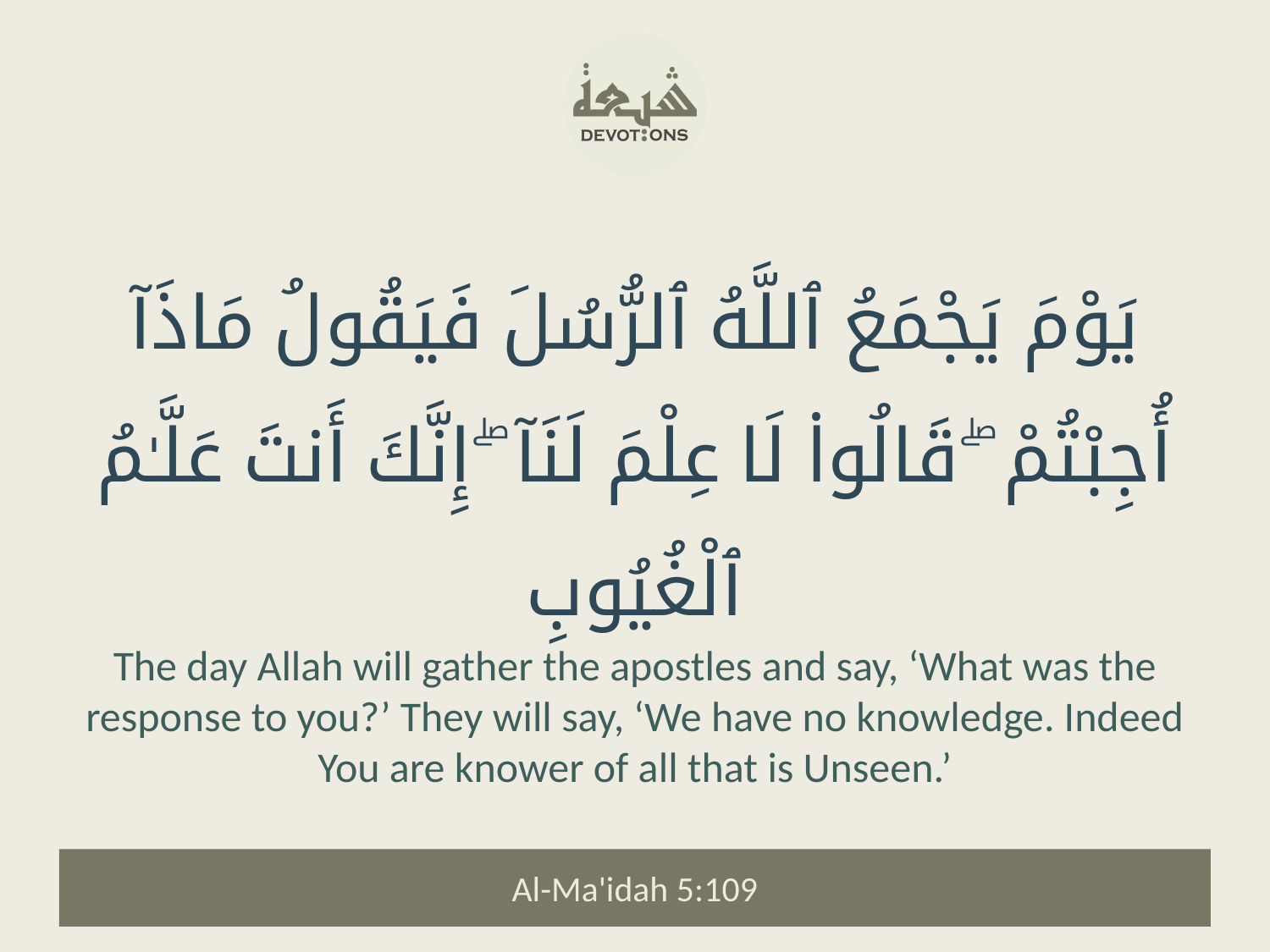

يَوْمَ يَجْمَعُ ٱللَّهُ ٱلرُّسُلَ فَيَقُولُ مَاذَآ أُجِبْتُمْ ۖ قَالُوا۟ لَا عِلْمَ لَنَآ ۖ إِنَّكَ أَنتَ عَلَّـٰمُ ٱلْغُيُوبِ
The day Allah will gather the apostles and say, ‘What was the response to you?’ They will say, ‘We have no knowledge. Indeed You are knower of all that is Unseen.’
Al-Ma'idah 5:109